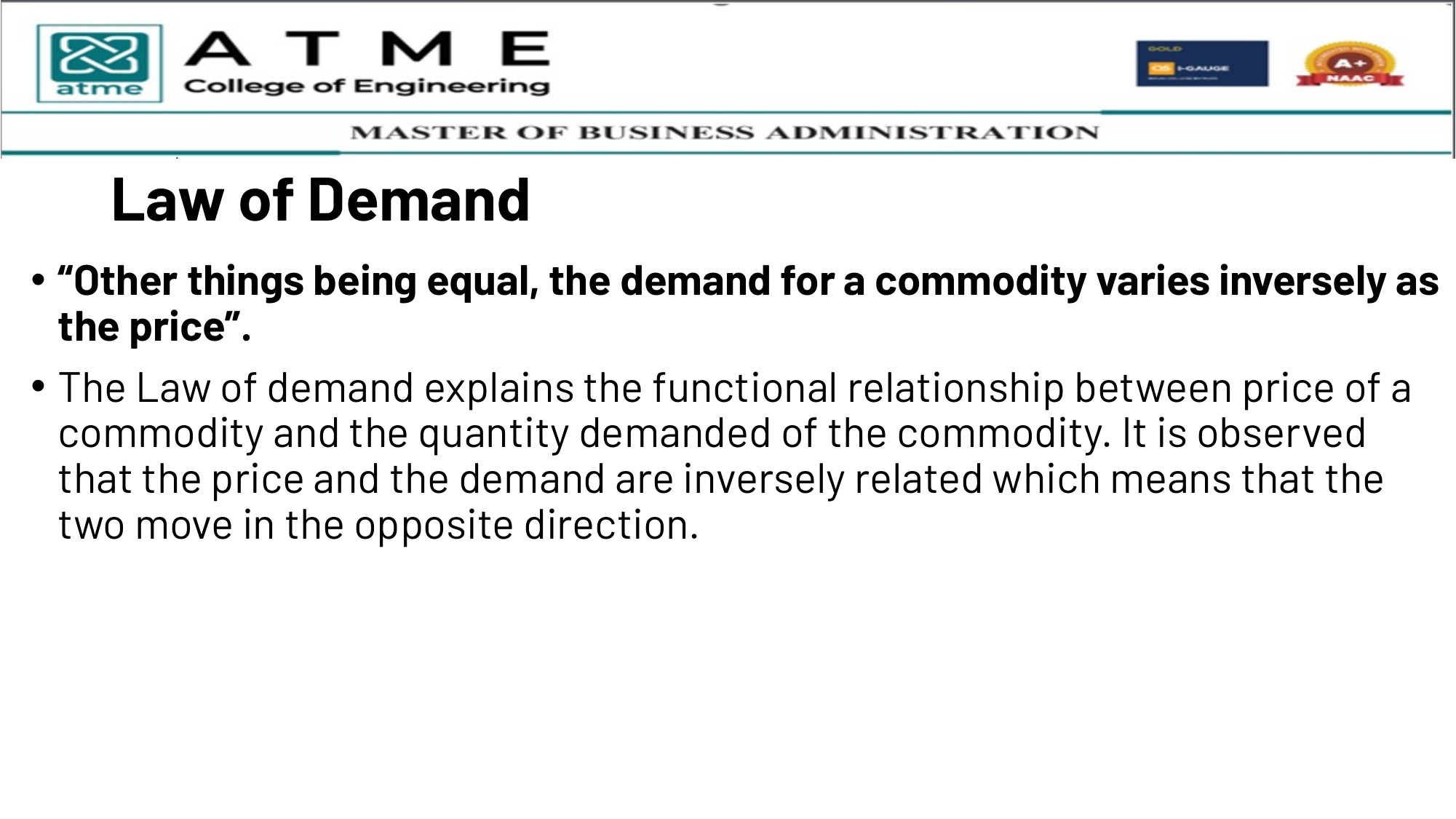

# Law of Demand
“Other things being equal, the demand for a commodity varies inversely as the price”.
The Law of demand explains the functional relationship between price of a commodity and the quantity demanded of the commodity. It is observed that the price and the demand are inversely related which means that the two move in the opposite direction.